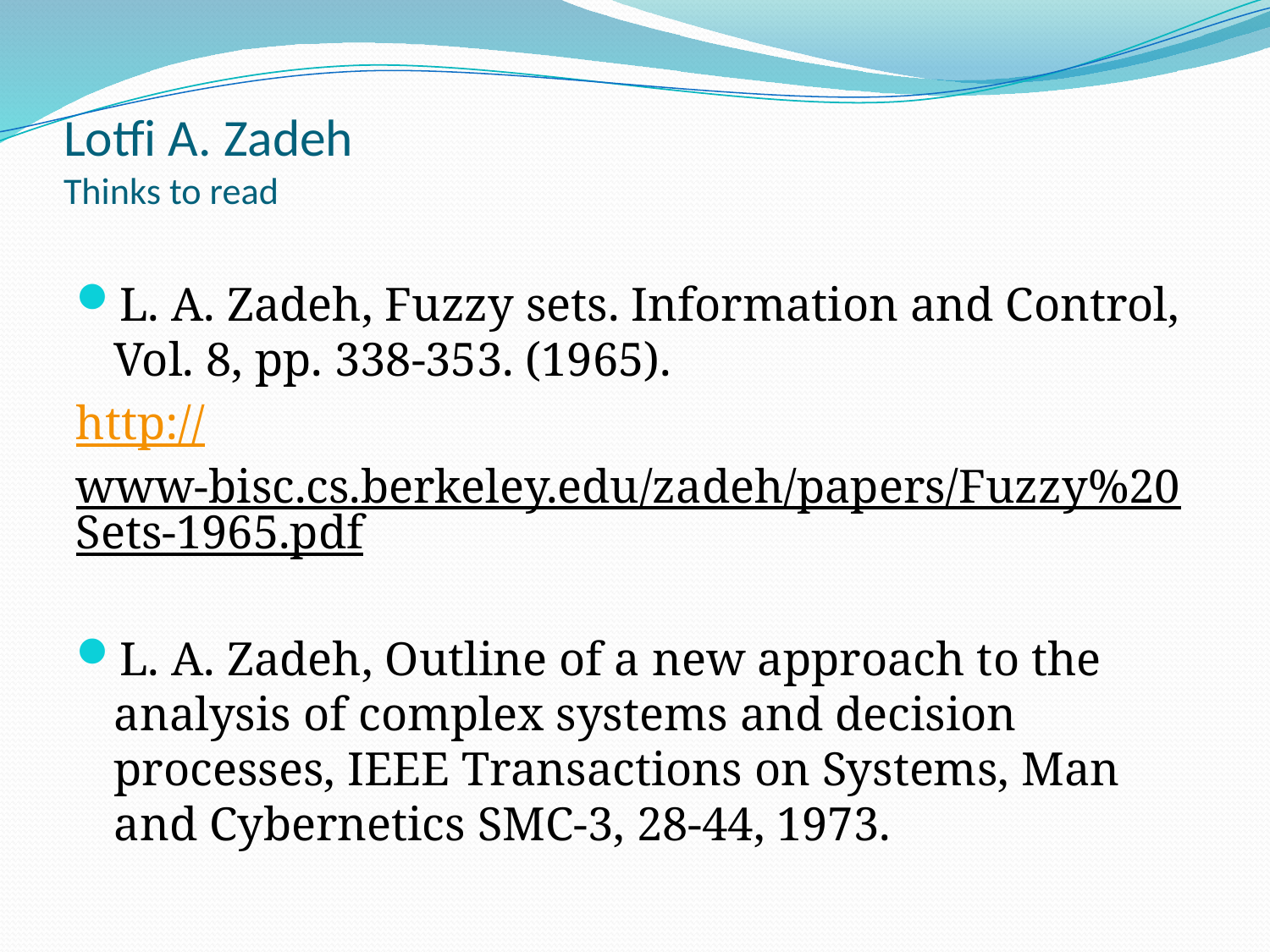

# Lotfi A. Zadeh Thinks to read
L. A. Zadeh, Fuzzy sets. Information and Control, Vol. 8, pp. 338-353. (1965).
http://www-bisc.cs.berkeley.edu/zadeh/papers/Fuzzy%20Sets-1965.pdf
L. A. Zadeh, Outline of a new approach to the analysis of complex systems and decision processes, IEEE Transactions on Systems, Man and Cybernetics SMC-3, 28-44, 1973.